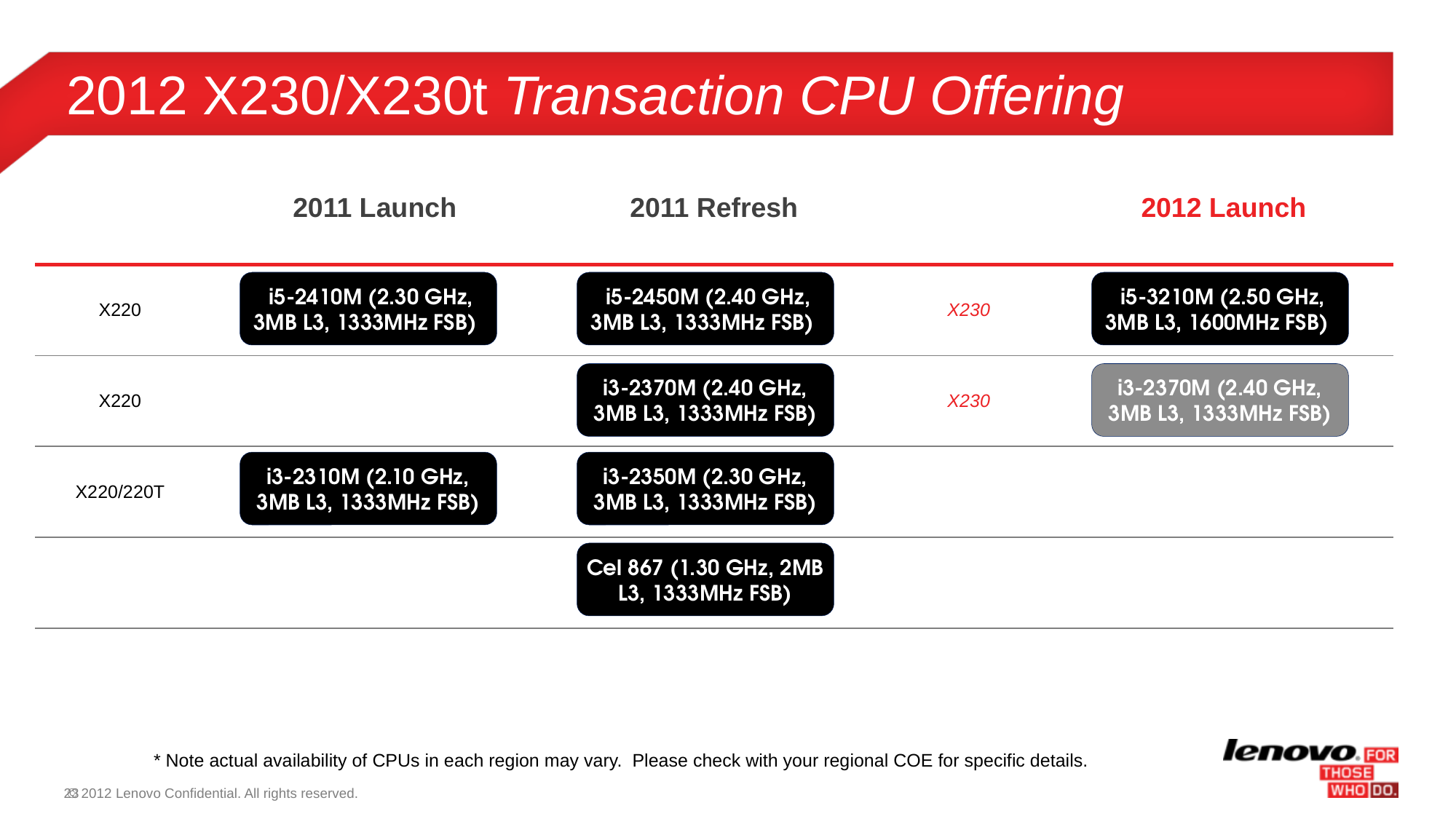

# 2012 X230/X230t Transaction CPU Offering
|  | 2011 Launch | 2011 Refresh |  | 2012 Launch |
| --- | --- | --- | --- | --- |
| X220 |  |  | X230 |  |
| X220 |  |  | X230 |  |
| X220/220T |  |  |  |  |
|  |  |  |  |  |
 i5-2410M (2.30 GHz, 3MB L3, 1333MHz FSB)
 i5-2450M (2.40 GHz, 3MB L3, 1333MHz FSB)
 i5-3210M (2.50 GHz, 3MB L3, 1600MHz FSB)
i3-2370M (2.40 GHz, 3MB L3, 1333MHz FSB)
i3-2370M (2.40 GHz, 3MB L3, 1333MHz FSB)
i3-2310M (2.10 GHz, 3MB L3, 1333MHz FSB)
i3-2350M (2.30 GHz, 3MB L3, 1333MHz FSB)
Cel 867 (1.30 GHz, 2MB L3, 1333MHz FSB)
* Note actual availability of CPUs in each region may vary.  Please check with your regional COE for specific details.